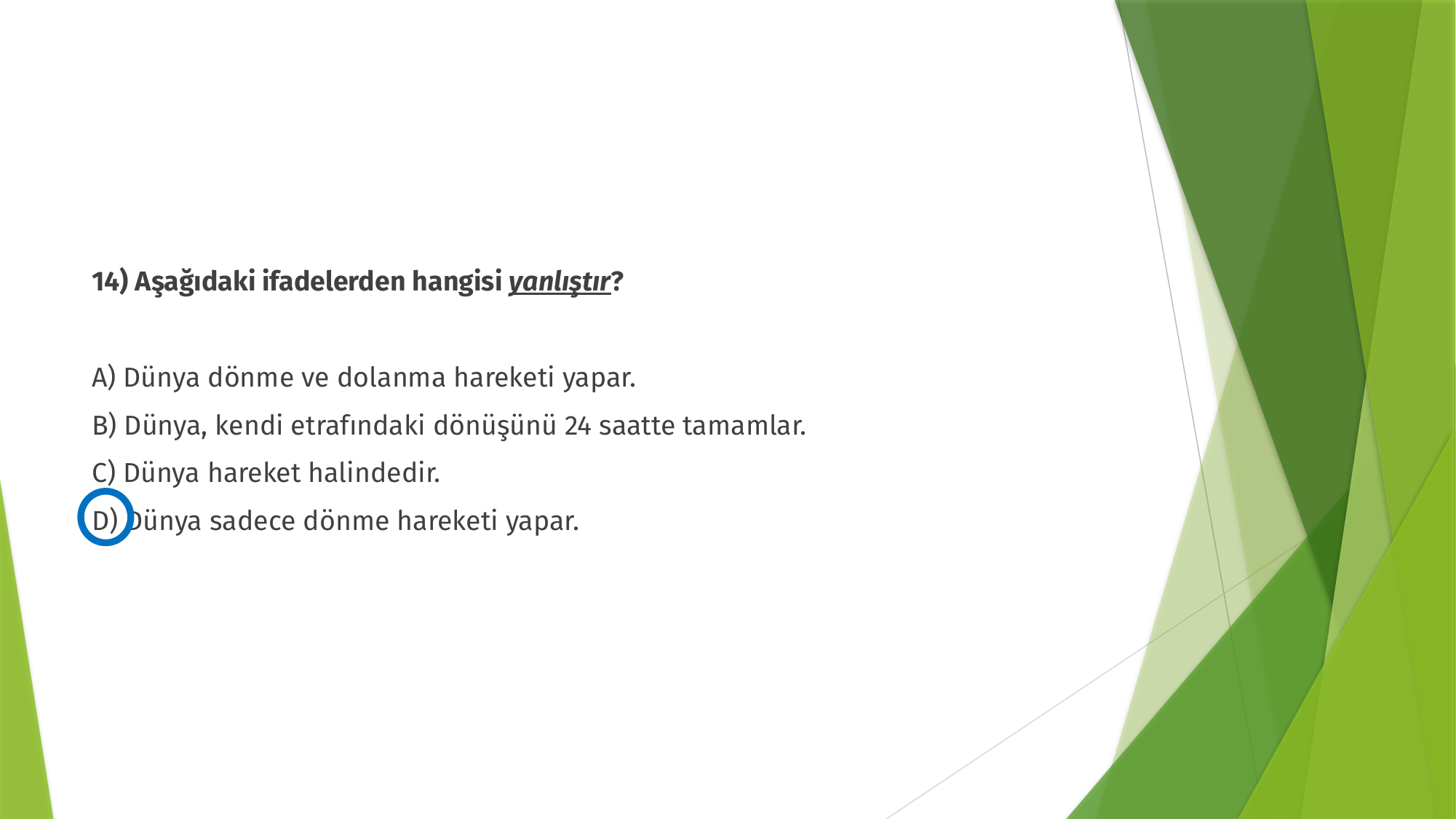

#
14) Aşağıdaki ifadelerden hangisi yanlıştır?

A) Dünya dönme ve dolanma hareketi yapar.
B) Dünya, kendi etrafındaki dönüşünü 24 saatte tamamlar.
C) Dünya hareket halindedir.
D) Dünya sadece dönme hareketi yapar.